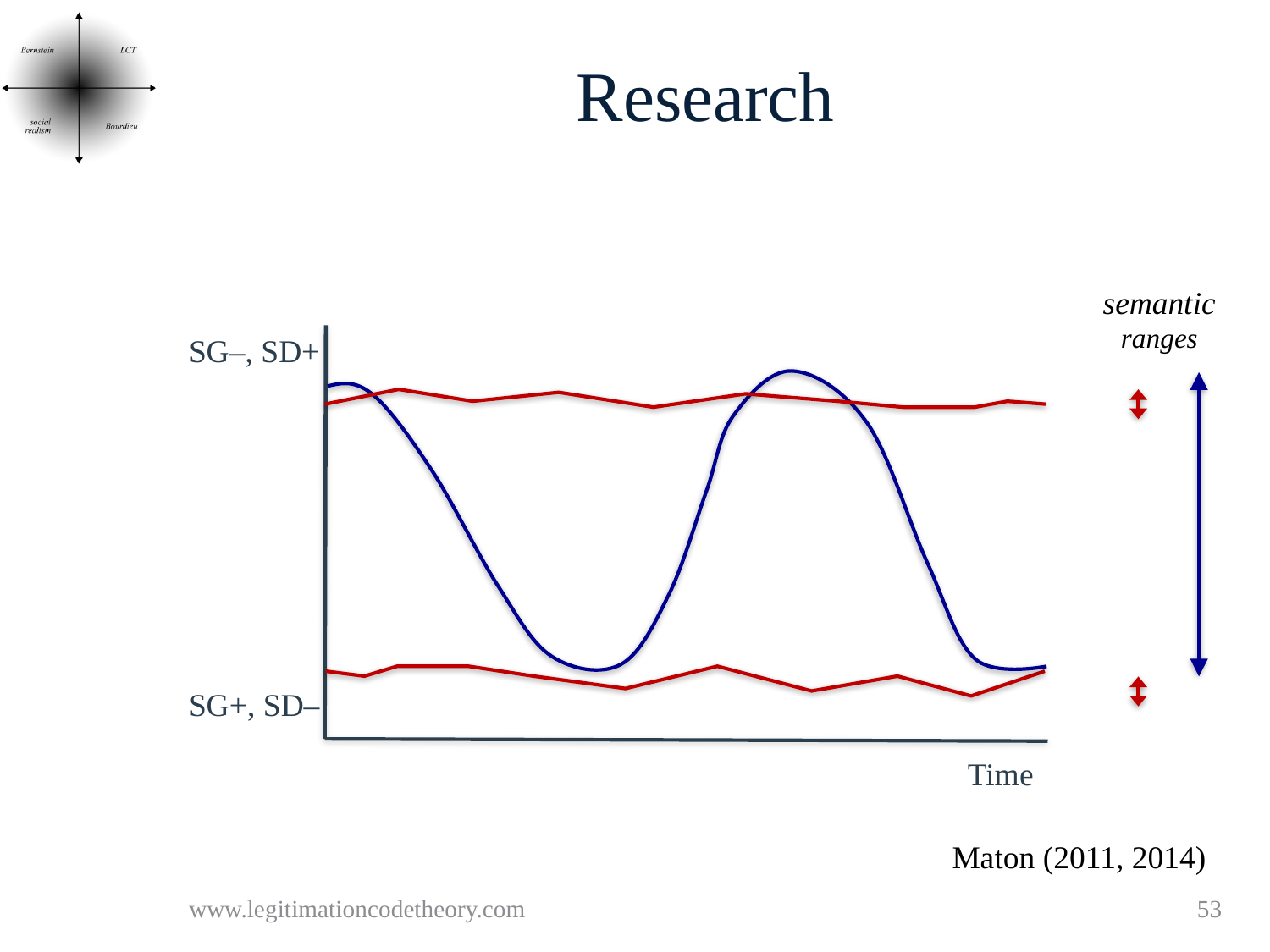

# Research

semantic
ranges
SG–, SD+

SG+, SD–
Time
Maton (2011, 2014)
www.legitimationcodetheory.com
53